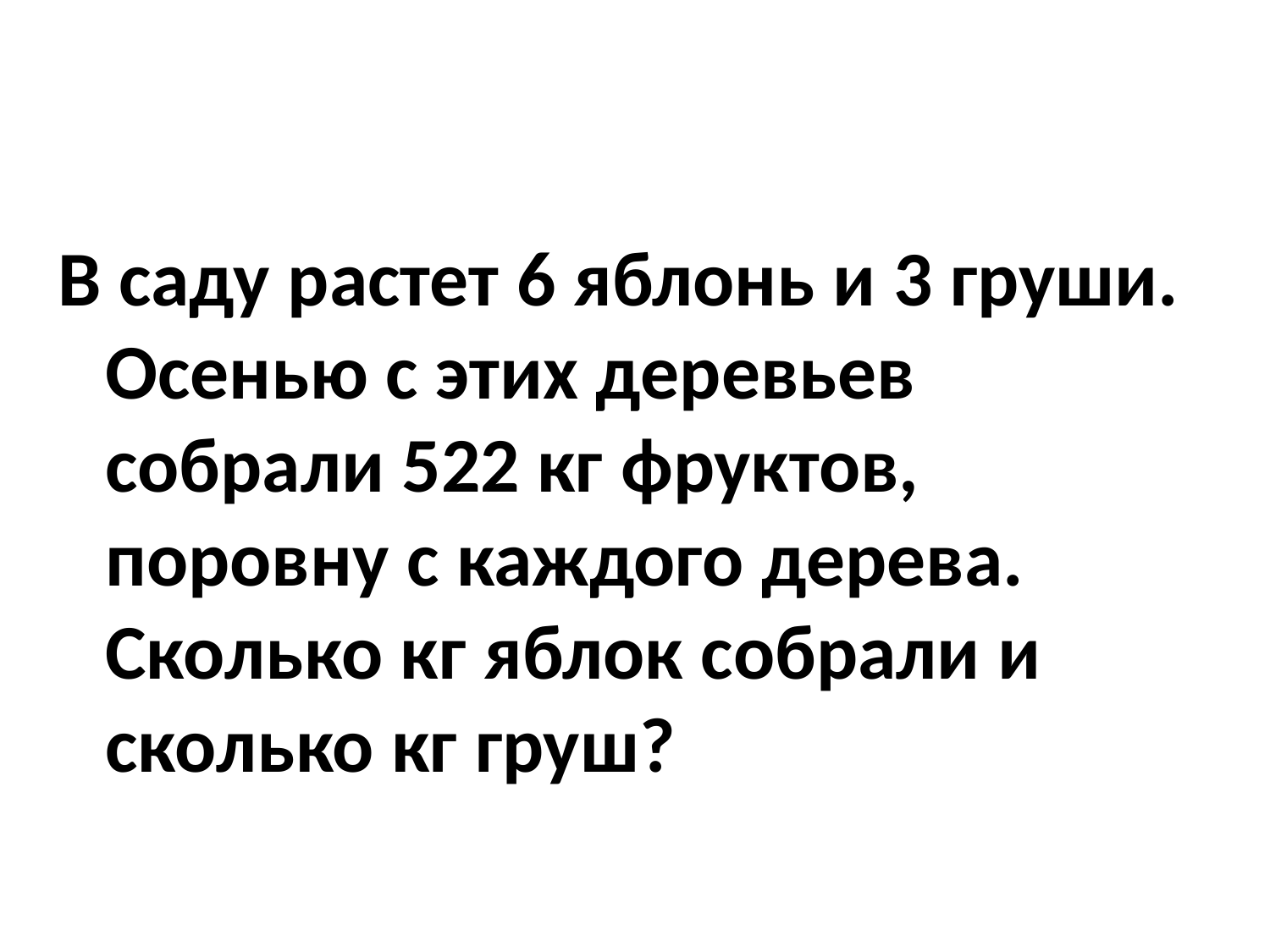

#
В саду растет 6 яблонь и 3 груши. Осенью с этих деревьев собрали 522 кг фруктов, поровну с каждого дерева. Сколько кг яблок собрали и сколько кг груш?